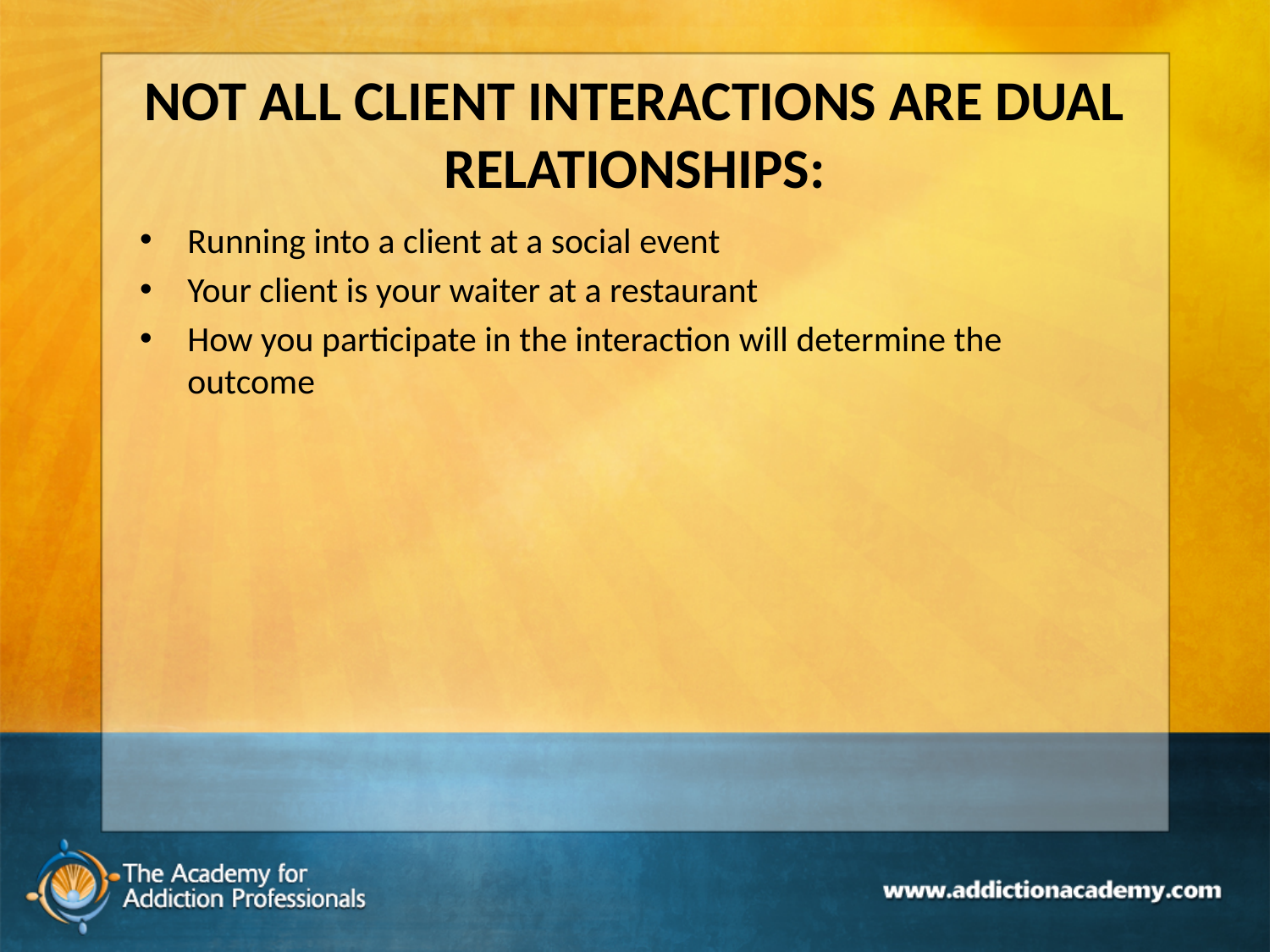

# NOT ALL CLIENT INTERACTIONS ARE DUAL RELATIONSHIPS:
Running into a client at a social event
Your client is your waiter at a restaurant
How you participate in the interaction will determine the outcome